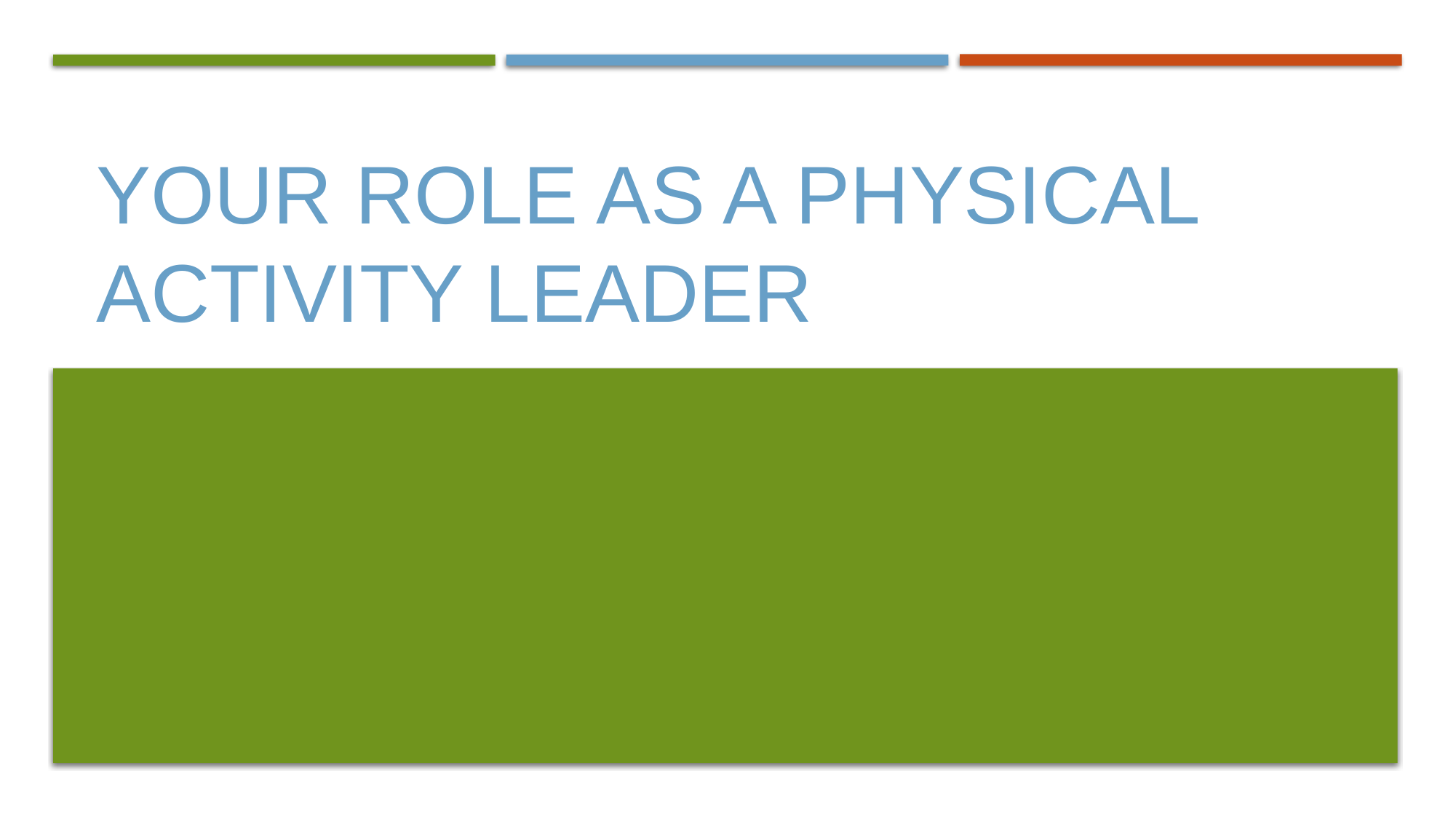

Your Role as a Physical activity leader